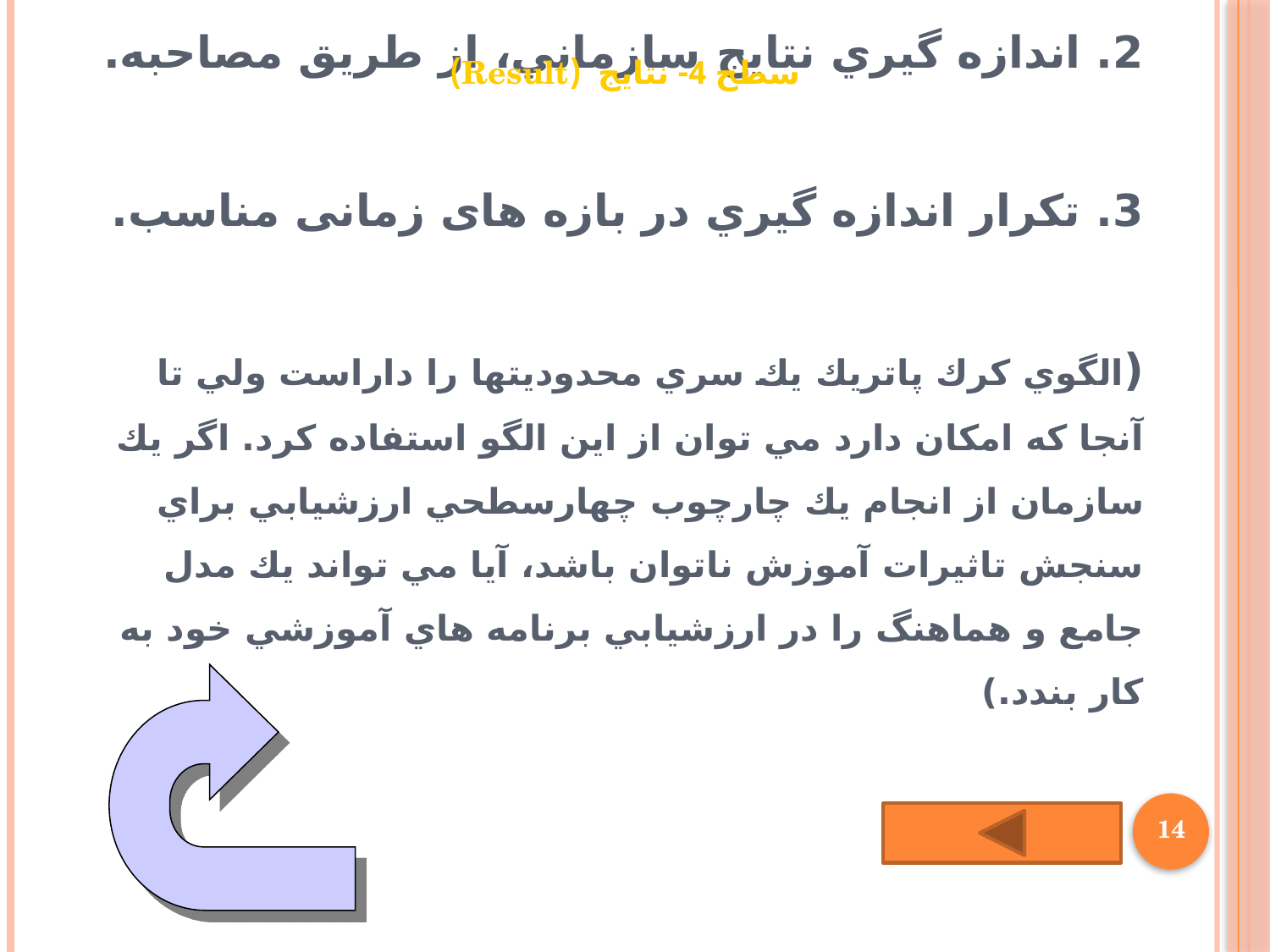

سطح 4- نتايج  (Result)
# 1. داشتن زمان مناسب بعد از آموزش براي رسيدن به نتايج. 2. اندازه گيري نتايج سازماني، از طريق مصاحبه. 3. تكرار اندازه گيري در بازه های زمانی مناسب. (الگوي كرك پاتريك يك سري محدوديتها را داراست ولي تا آنجا كه امكان دارد مي توان از اين الگو استفاده كرد. اگر يك سازمان از انجام يك چارچوب چهارسطحي ارزشيابي براي سنجش تاثيرات آموزش ناتوان باشد، آيا مي تواند يك مدل جامع و هماهنگ را در ارزشيابي برنامه هاي آموزشي خود به كار بندد.)

14